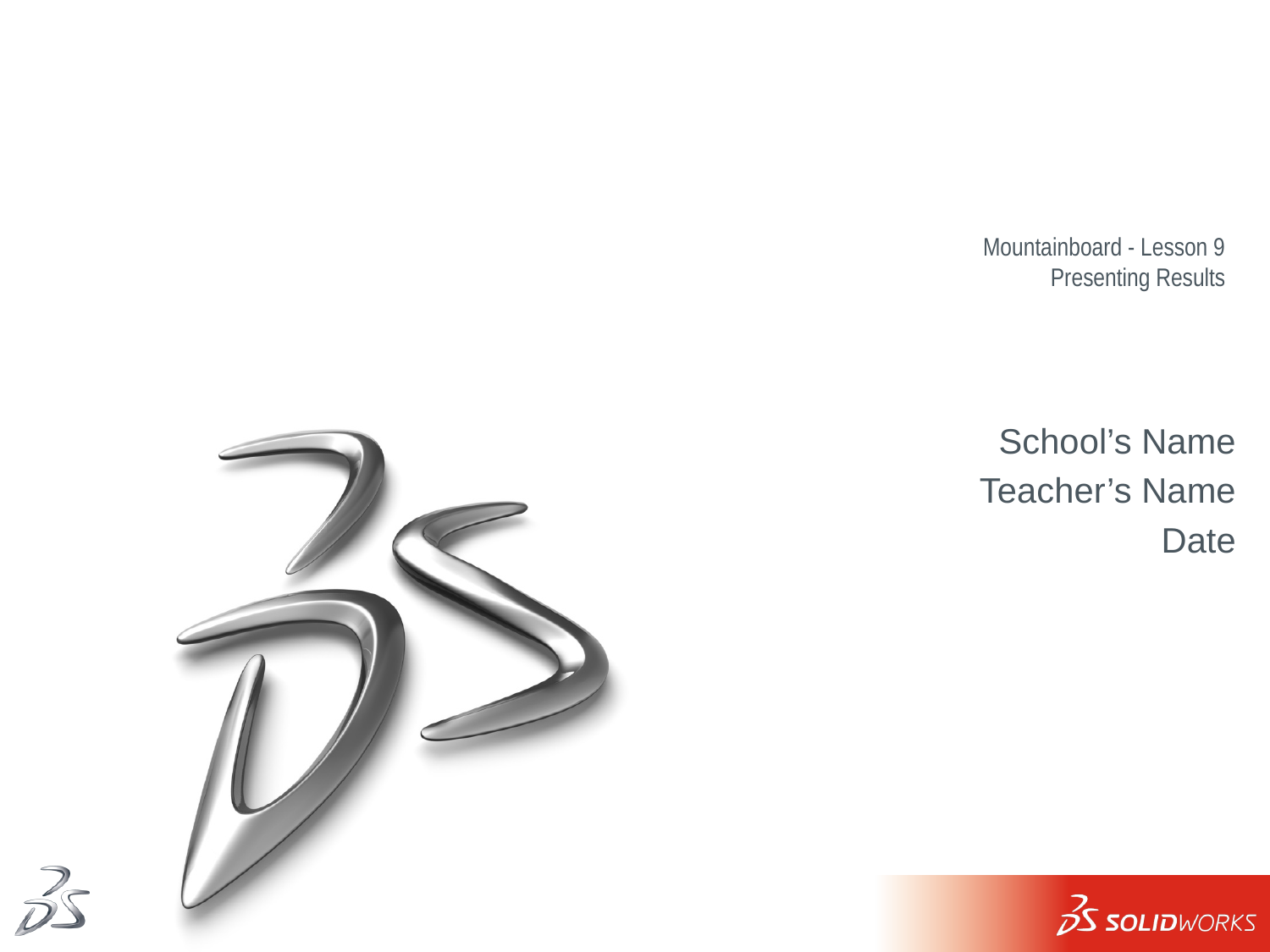

# Mountainboard - Lesson 9 Presenting Results
School’s Name
Teacher’s Name
Date